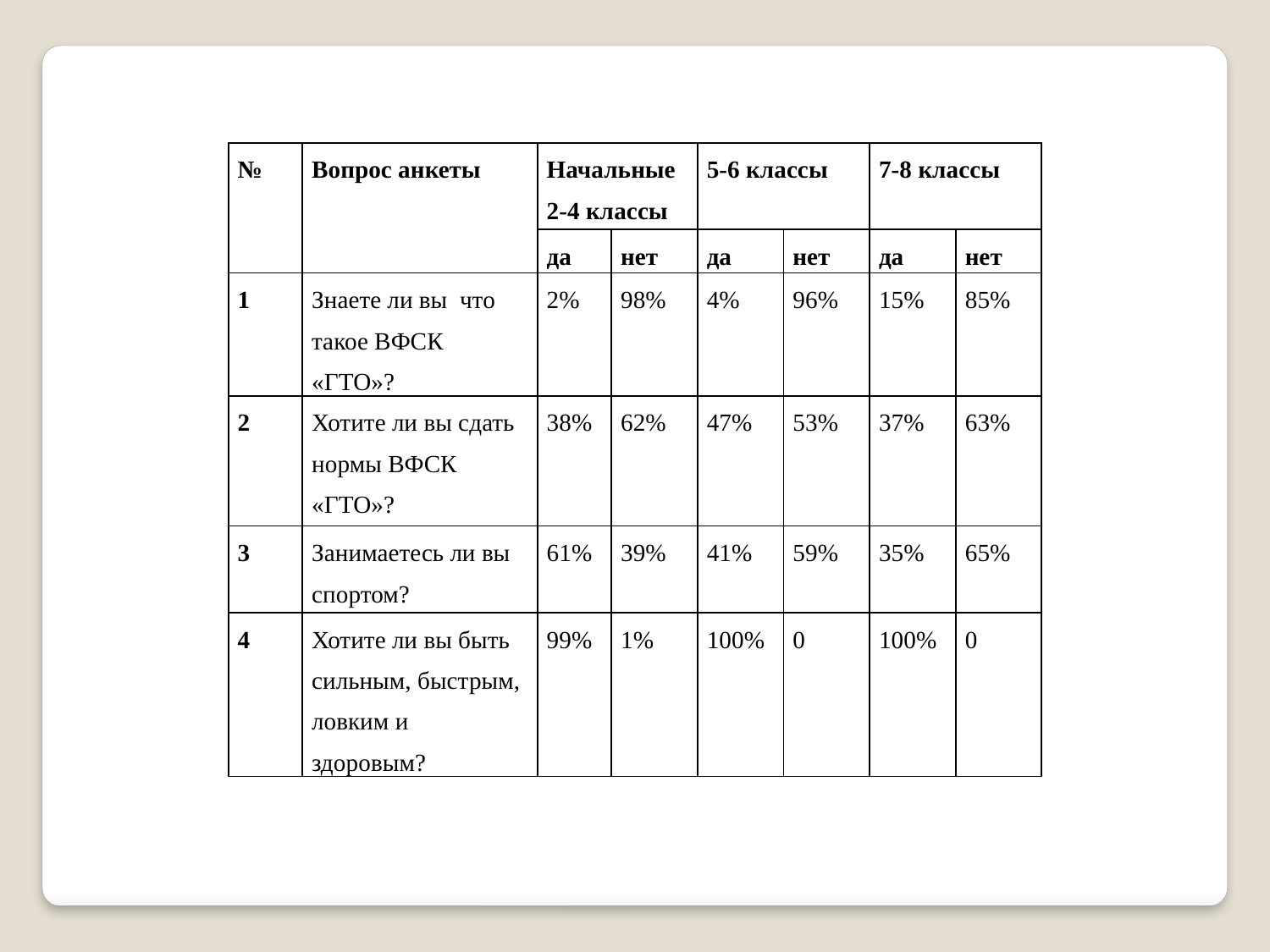

| № | Вопрос анкеты | Начальные 2-4 классы |  | 5-6 классы |  | 7-8 классы |  |
| --- | --- | --- | --- | --- | --- | --- | --- |
|  |  | да | нет | да | нет | да | нет |
| 1 | Знаете ли вы что такое ВФСК «ГТО»? | 2% | 98% | 4% | 96% | 15% | 85% |
| 2 | Хотите ли вы сдать нормы ВФСК «ГТО»? | 38% | 62% | 47% | 53% | 37% | 63% |
| 3 | Занимаетесь ли вы спортом? | 61% | 39% | 41% | 59% | 35% | 65% |
| 4 | Хотите ли вы быть сильным, быстрым, ловким и здоровым? | 99% | 1% | 100% | 0 | 100% | 0 |